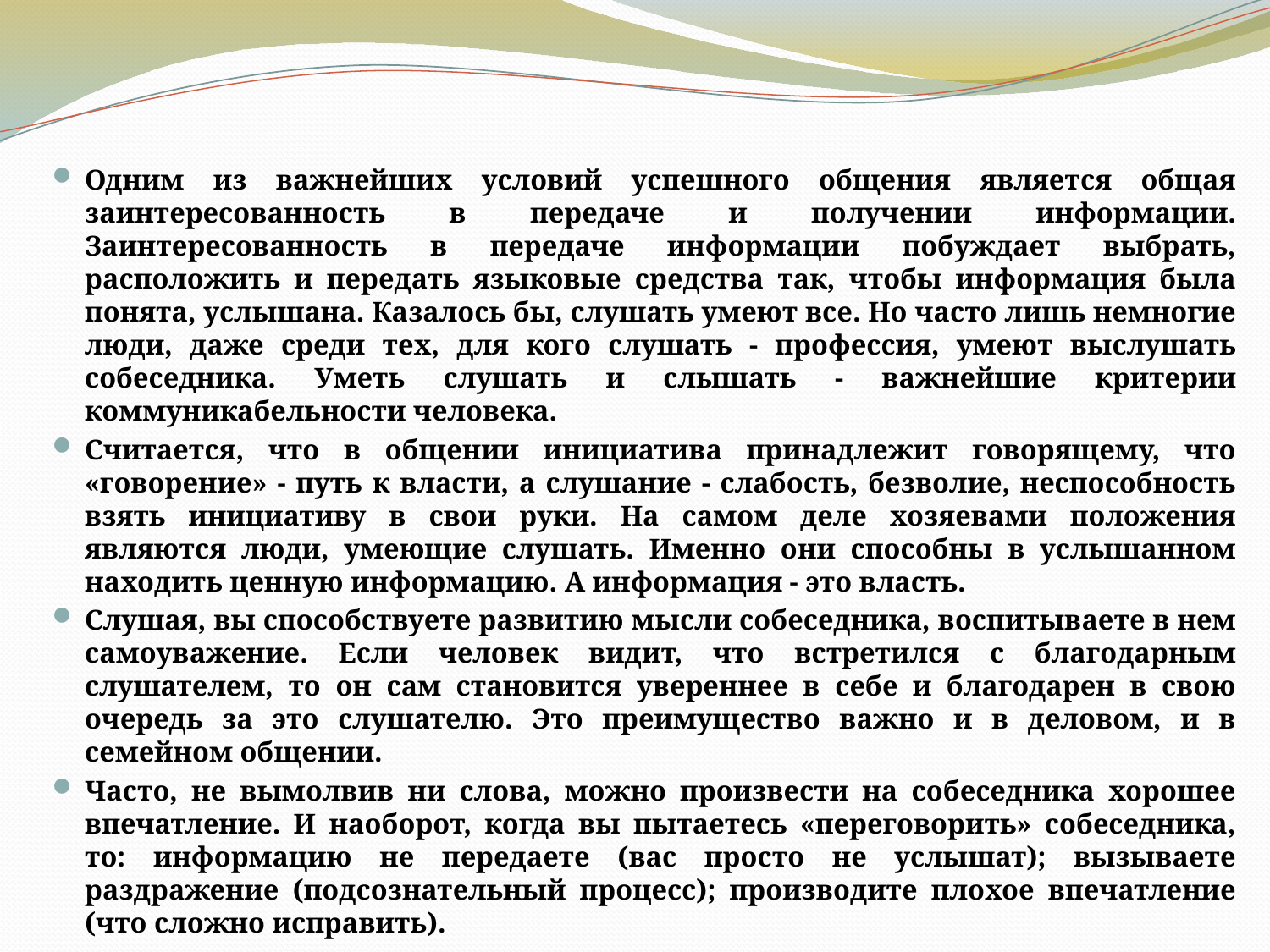

Одним из важнейших условий успешного общения является общая заинтересованность в передаче и получении информации. Заинтересованность в передаче информации побуждает выбрать, расположить и передать языковые средства так, чтобы информация была понята, услышана. Казалось бы, слушать умеют все. Но часто лишь немногие люди, даже среди тех, для кого слушать - профессия, умеют выслушать собеседника. Уметь слушать и слышать - важнейшие критерии коммуникабельности человека.
Считается, что в общении инициатива принадлежит говорящему, что «говорение» - путь к власти, а слушание - слабость, безволие, неспособность взять инициативу в свои руки. На самом деле хозяевами положения являются люди, умеющие слушать. Именно они способны в услышанном находить ценную информацию. А информация - это власть.
Слушая, вы способствуете развитию мысли собеседника, воспитываете в нем самоуважение. Если человек видит, что встретился с благодарным слушателем, то он сам становится увереннее в себе и благодарен в свою очередь за это слушателю. Это преимущество важно и в деловом, и в семейном общении.
Часто, не вымолвив ни слова, можно произвести на собеседника хорошее впечатление. И наоборот, когда вы пытаетесь «переговорить» собеседника, то: информацию не передаете (вас просто не услышат); вызываете раздражение (подсознательный процесс); производите плохое впечатление (что сложно исправить).